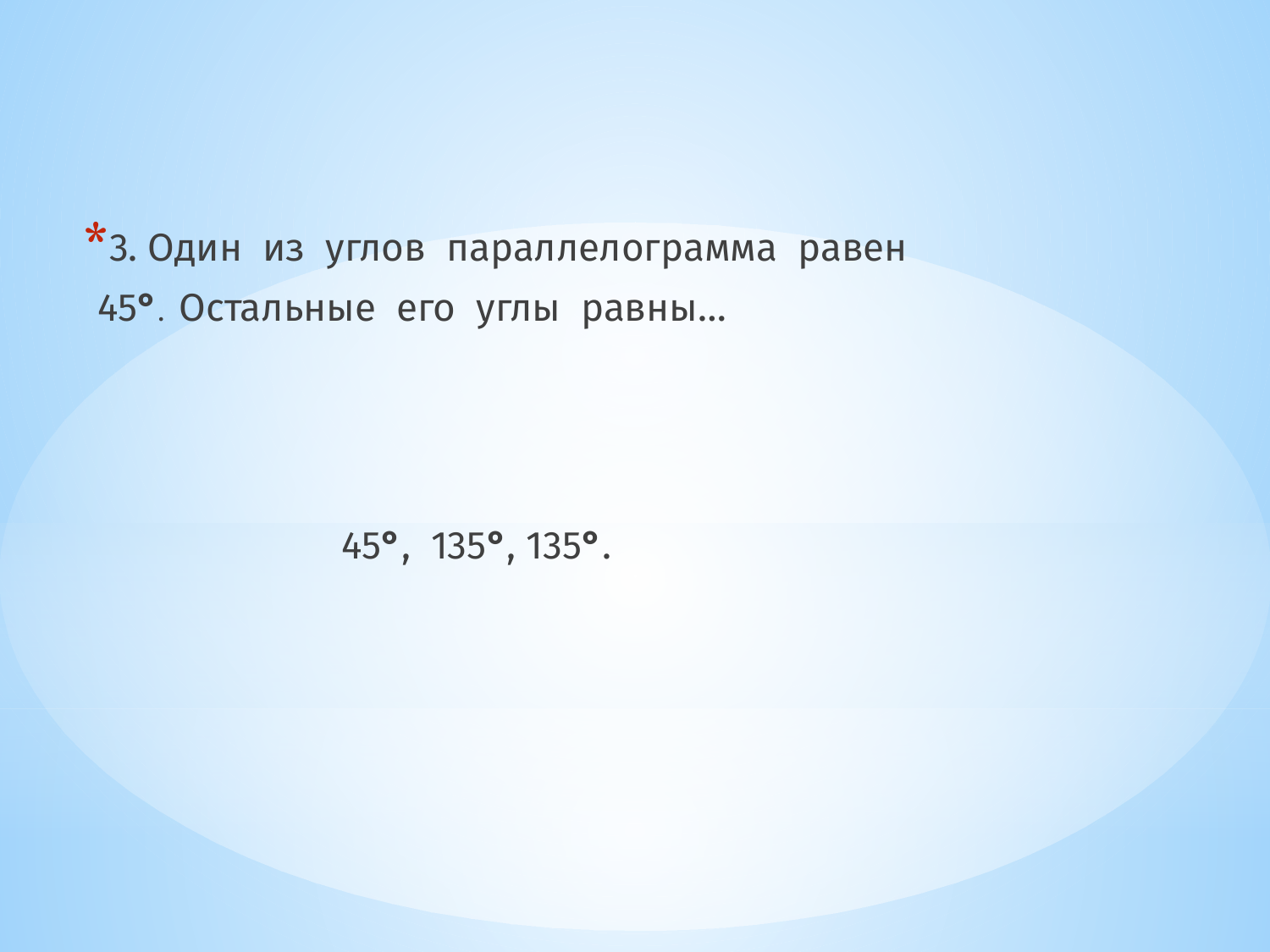

3. Один  из  углов  параллелограмма  равен
  45°.  Остальные  его  углы  равны…

                          45°,  135°, 135°.